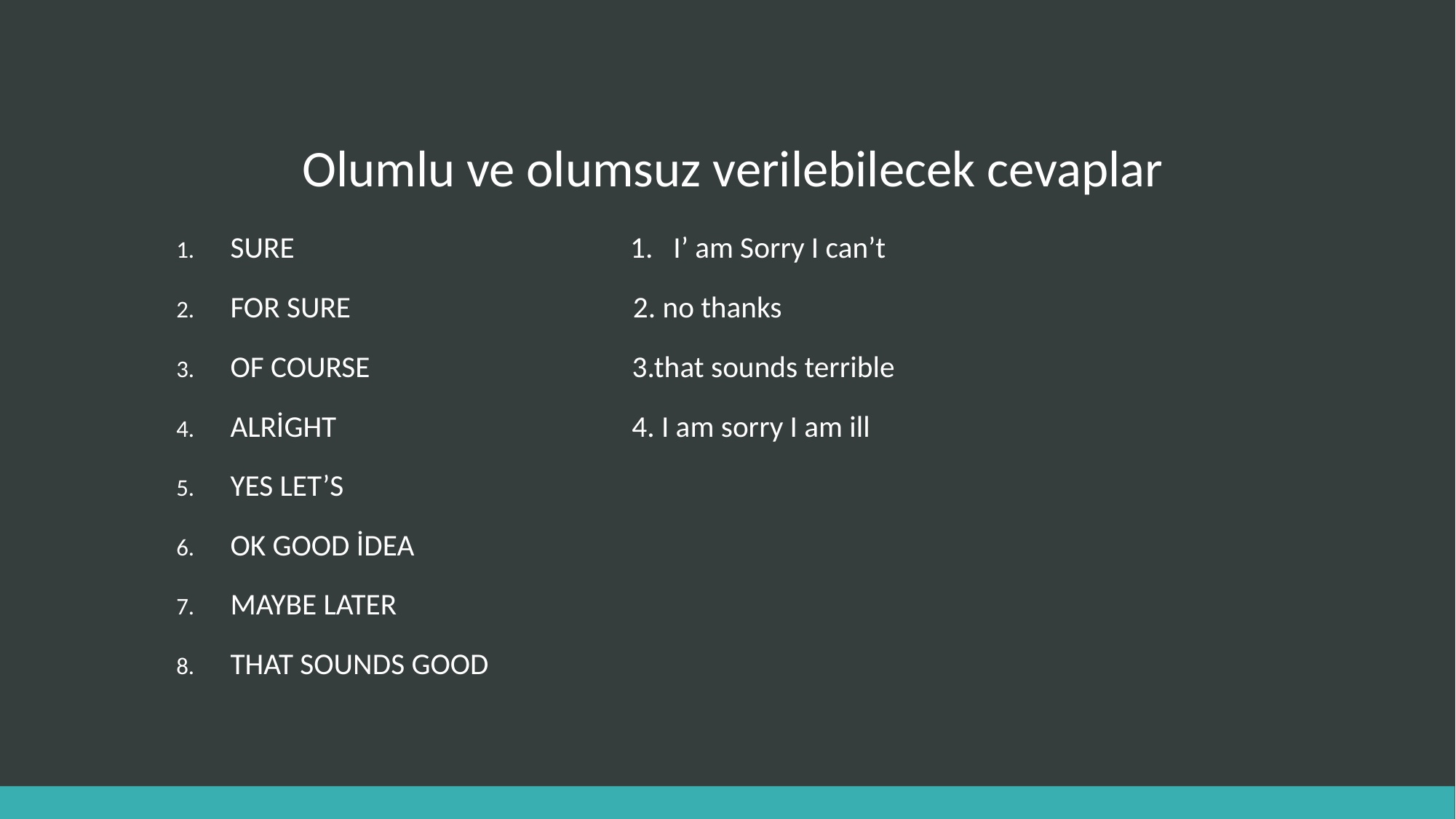

# Olumlu ve olumsuz verilebilecek cevaplar
SURE                                                  1.   I’ am Sorry I can’t
FOR SURE                                          2. no thanks
OF COURSE                                       3.that sounds terrible
ALRİGHT                                            4. I am sorry I am ill
YES LET’S
OK GOOD İDEA
MAYBE LATER
THAT SOUNDS GOOD